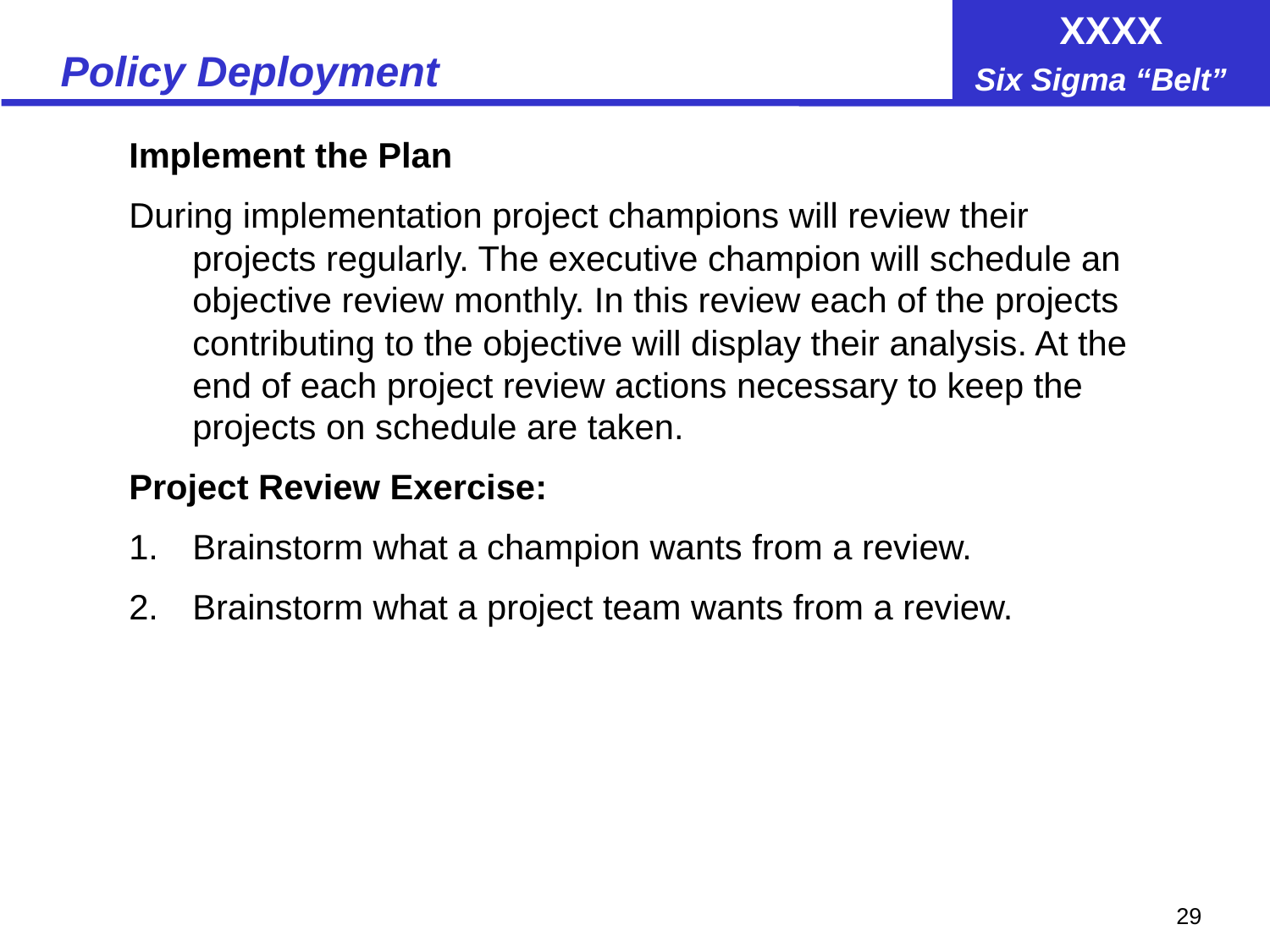

# Policy Deployment
Implement the Plan
During implementation project champions will review their projects regularly. The executive champion will schedule an objective review monthly. In this review each of the projects contributing to the objective will display their analysis. At the end of each project review actions necessary to keep the projects on schedule are taken.
Project Review Exercise:
Brainstorm what a champion wants from a review.
Brainstorm what a project team wants from a review.